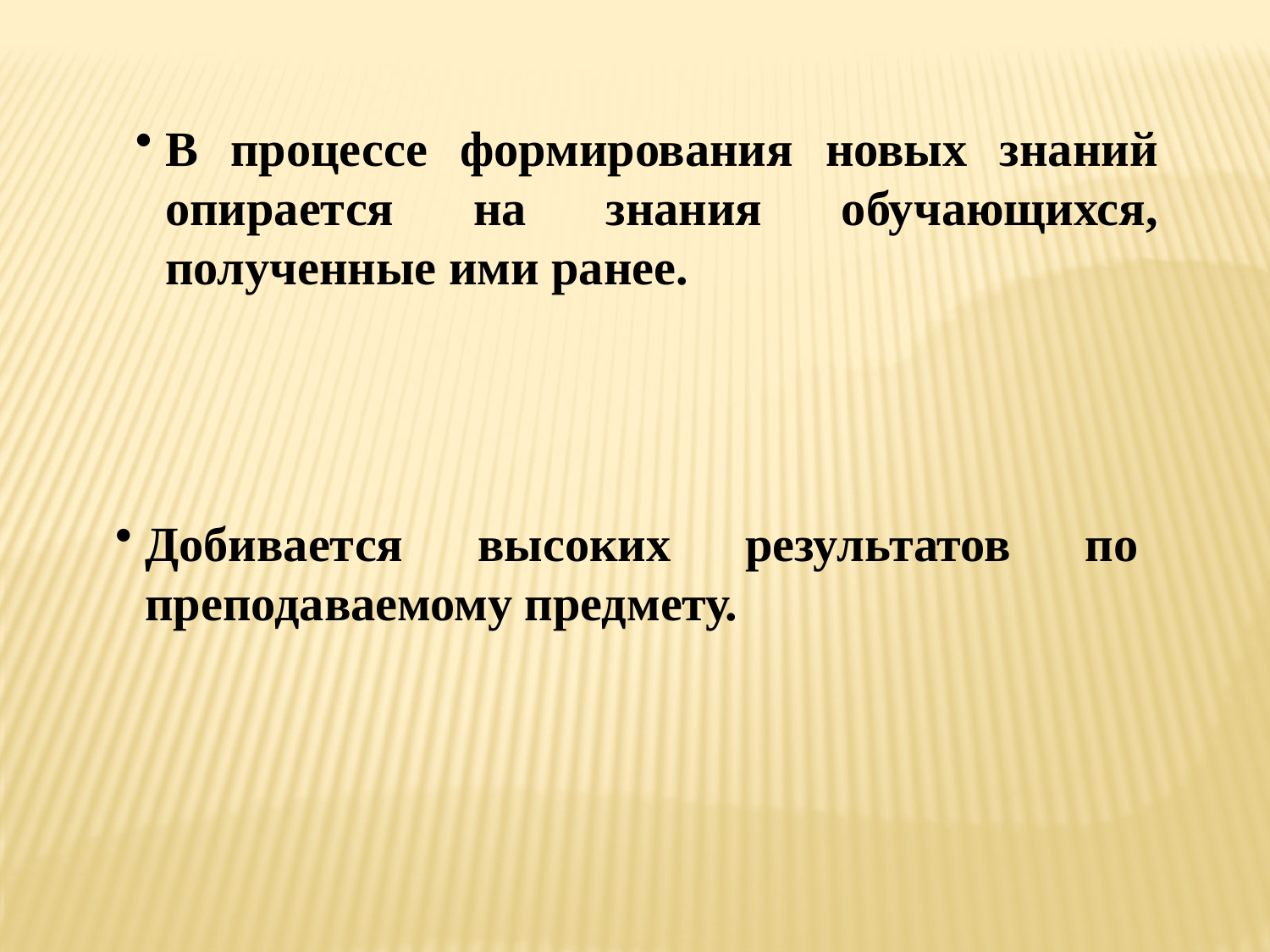

В процессе формирования новых знаний опирается на знания обучающихся, полученные ими ранее.

Добивается высоких результатов по преподаваемому предмету.